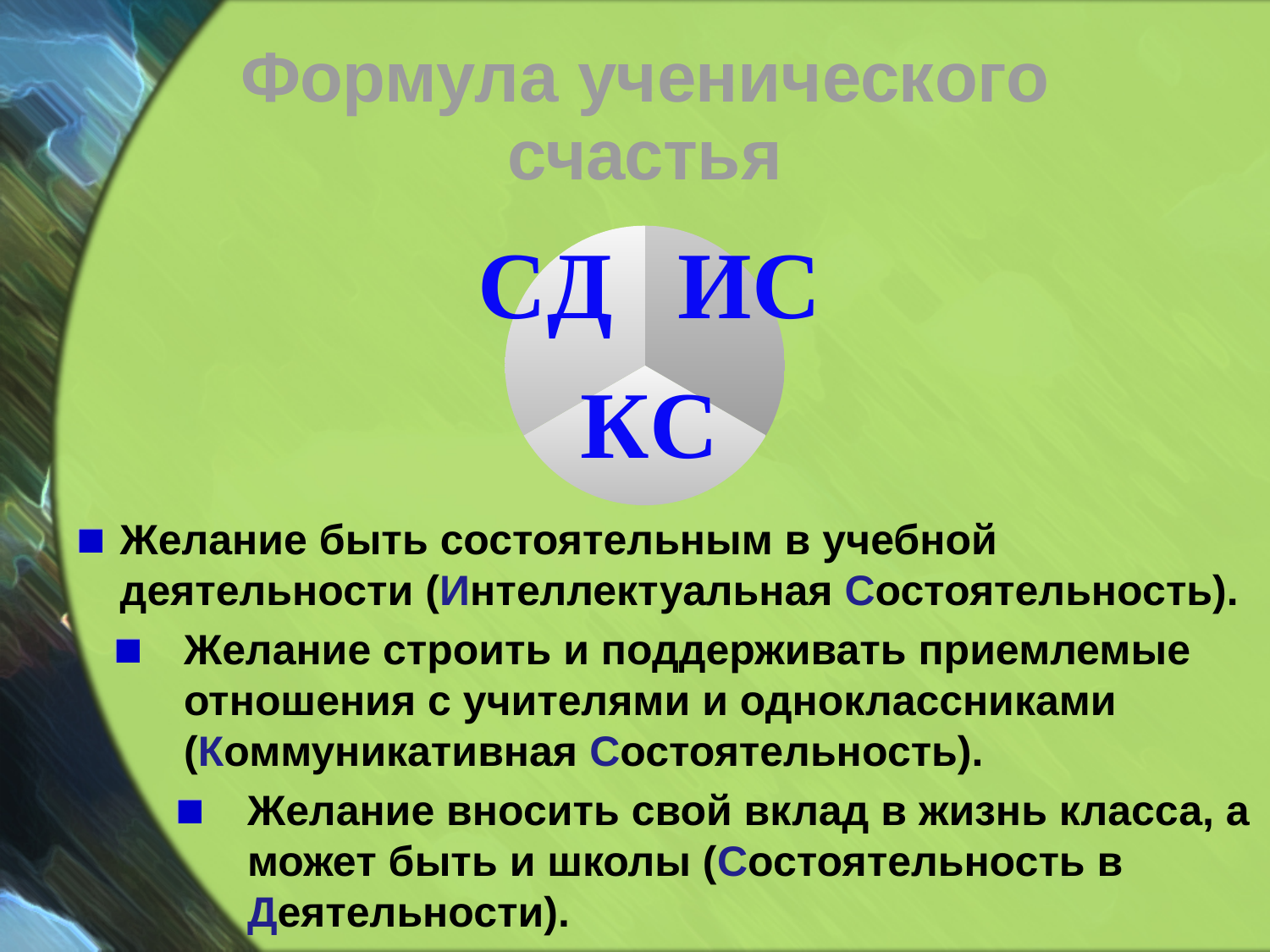

### Chart: Формула ученического счастья

| Category |  |
|---|---|
| Интеллектуальная состоятельность | 30.0 |
| Коммуникативная состоятельность | 30.0 |
| Состоятельность в деятельности | 30.0 |
Желание быть состоятельным в учебной деятельности (Интеллектуальная Состоятельность).
Желание строить и поддерживать приемлемые отношения с учителями и одноклассниками (Коммуникативная Состоятельность).
Желание вносить свой вклад в жизнь класса, а может быть и школы (Состоятельность в Деятельности).